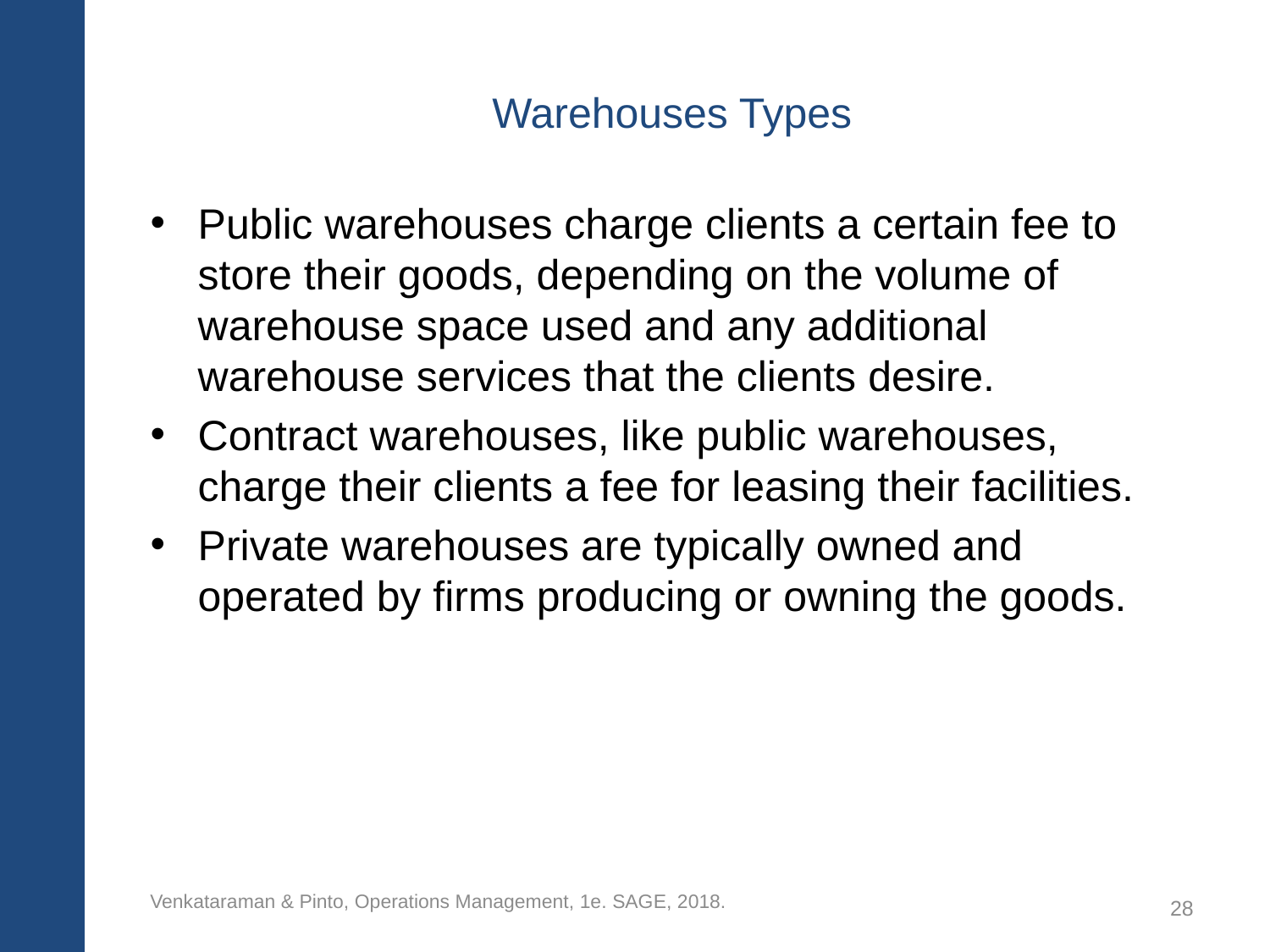

# Warehouses Types
Public warehouses charge clients a certain fee to store their goods, depending on the volume of warehouse space used and any additional warehouse services that the clients desire.
Contract warehouses, like public warehouses, charge their clients a fee for leasing their facilities.
Private warehouses are typically owned and operated by firms producing or owning the goods.
Venkataraman & Pinto, Operations Management, 1e. SAGE, 2018.
28